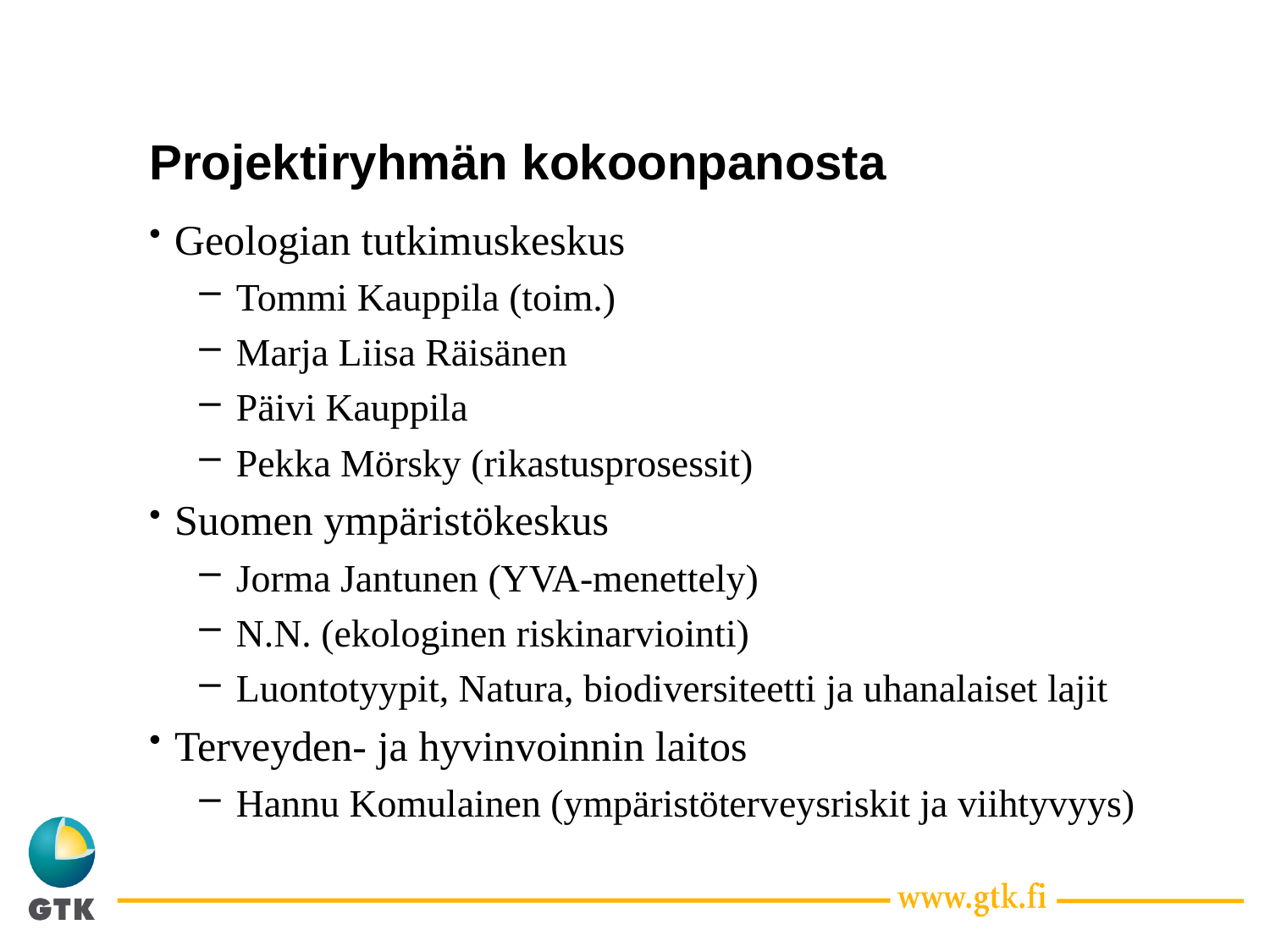

# Projektiryhmän kokoonpanosta
Geologian tutkimuskeskus
Tommi Kauppila (toim.)
Marja Liisa Räisänen
Päivi Kauppila
Pekka Mörsky (rikastusprosessit)
Suomen ympäristökeskus
Jorma Jantunen (YVA-menettely)
N.N. (ekologinen riskinarviointi)
Luontotyypit, Natura, biodiversiteetti ja uhanalaiset lajit
Terveyden- ja hyvinvoinnin laitos
Hannu Komulainen (ympäristöterveysriskit ja viihtyvyys)